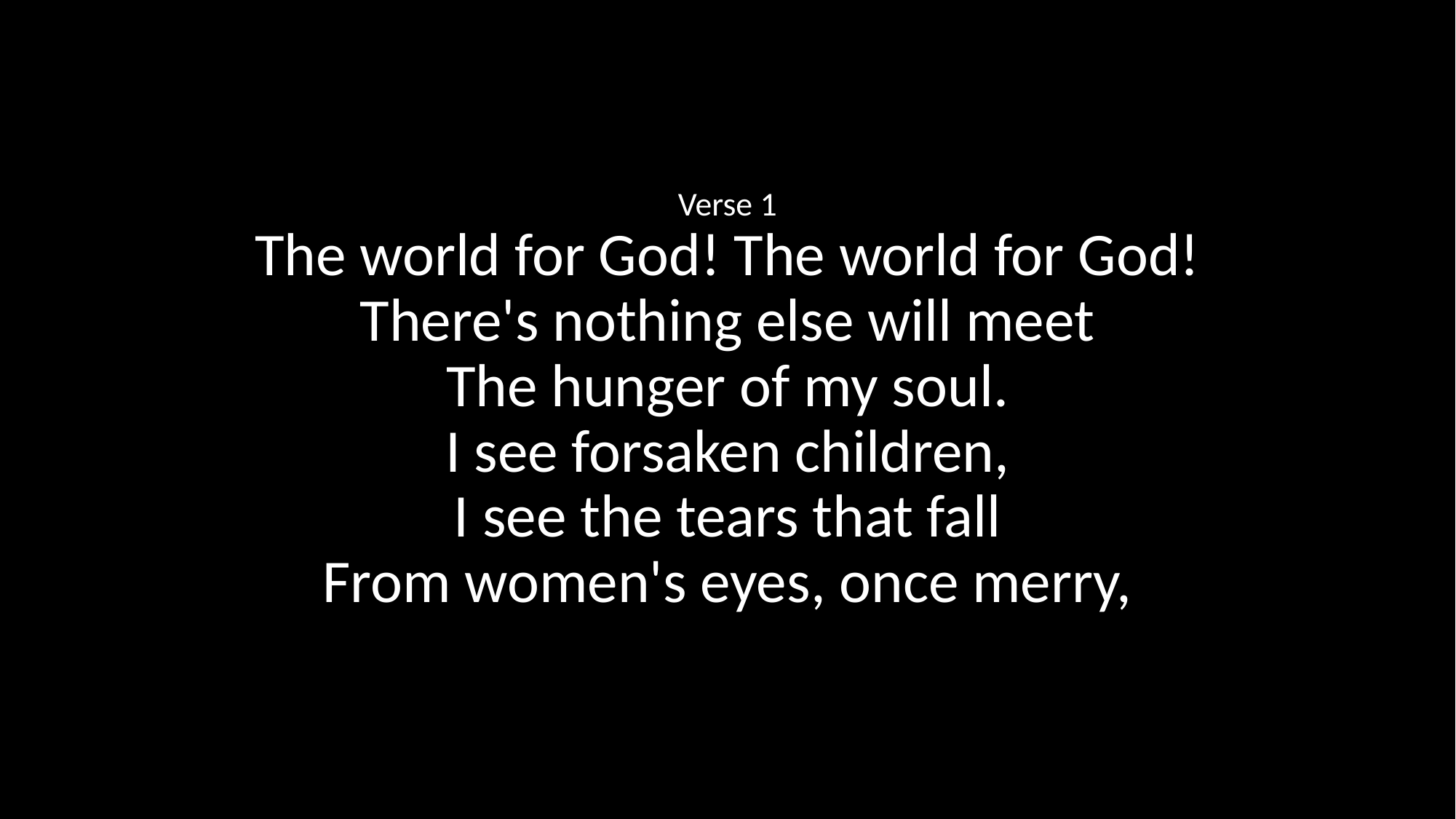

Verse 1
The world for God! The world for God!
There's nothing else will meet
The hunger of my soul.
I see forsaken children,
I see the tears that fall
From women's eyes, once merry,